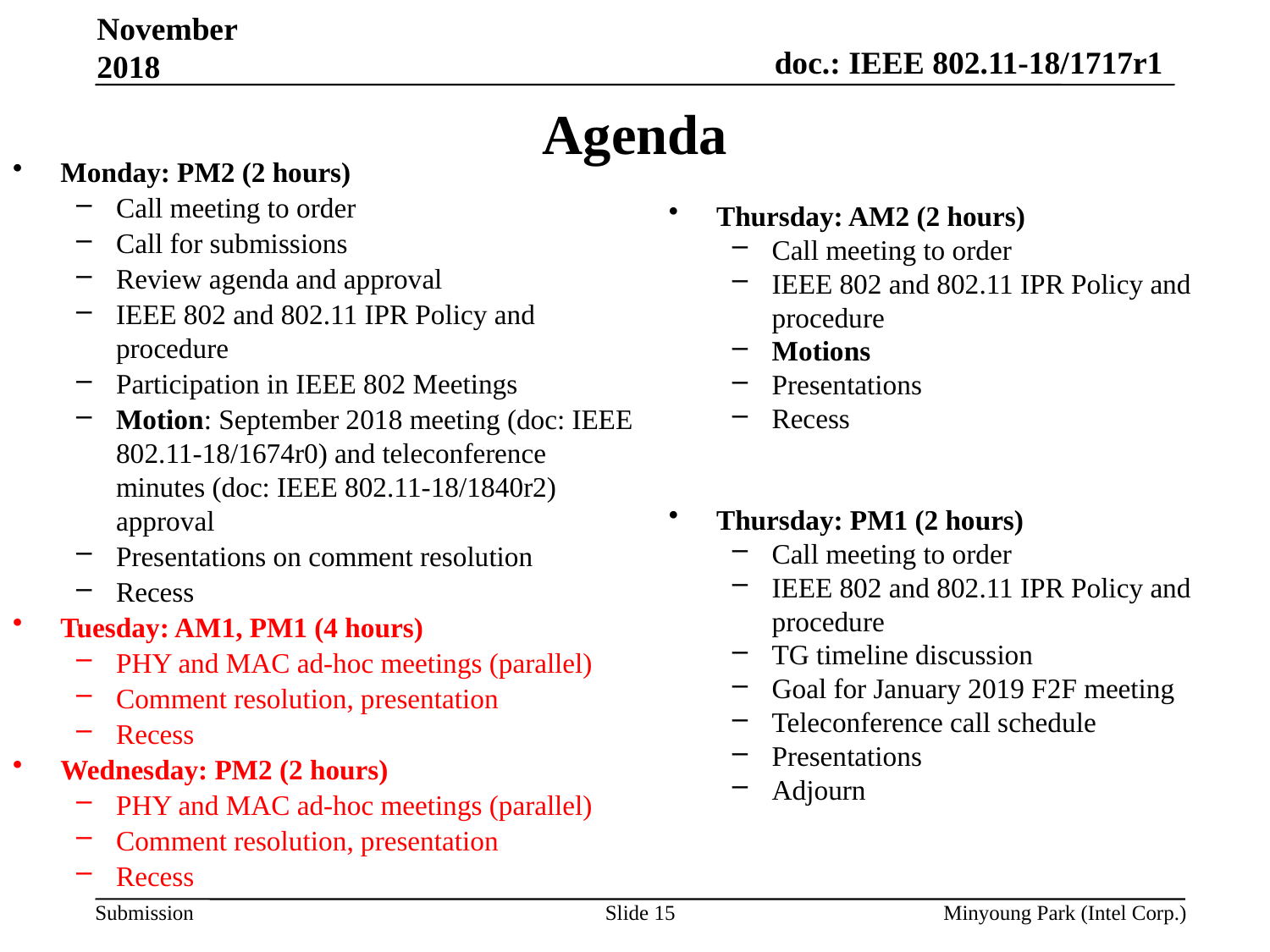

November 2018
# Agenda
Monday: PM2 (2 hours)
Call meeting to order
Call for submissions
Review agenda and approval
IEEE 802 and 802.11 IPR Policy and procedure
Participation in IEEE 802 Meetings
Motion: September 2018 meeting (doc: IEEE 802.11-18/1674r0) and teleconference minutes (doc: IEEE 802.11-18/1840r2) approval
Presentations on comment resolution
Recess
Tuesday: AM1, PM1 (4 hours)
PHY and MAC ad-hoc meetings (parallel)
Comment resolution, presentation
Recess
Wednesday: PM2 (2 hours)
PHY and MAC ad-hoc meetings (parallel)
Comment resolution, presentation
Recess
Thursday: AM2 (2 hours)
Call meeting to order
IEEE 802 and 802.11 IPR Policy and procedure
Motions
Presentations
Recess

Thursday: PM1 (2 hours)
Call meeting to order
IEEE 802 and 802.11 IPR Policy and procedure
TG timeline discussion
Goal for January 2019 F2F meeting
Teleconference call schedule
Presentations
Adjourn
Slide 15
Minyoung Park (Intel Corp.)